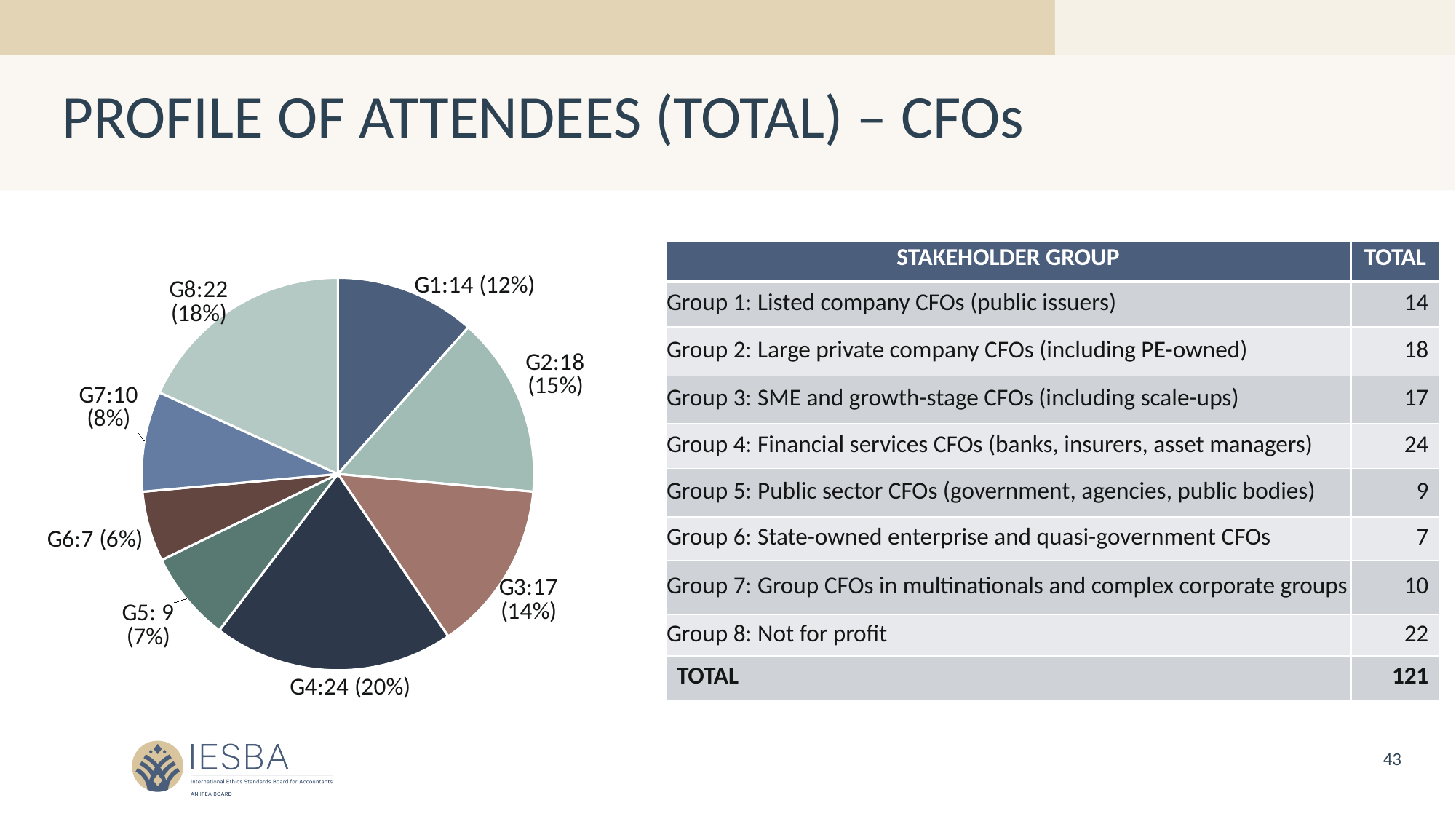

PROFILE OF ATTENDEES (TOTAL) – CFOs

### Chart

| Category | Total |
|---|---|
| Group 1 | 14.0 |
| Group 2 | 18.0 |
| Group 3 | 17.0 |
| Group 4 | 24.0 |
| Group 5 | 9.0 |
| Group 6 | 7.0 |
| Group 7 | 10.0 |
| Group 8 | 22.0 |
| STAKEHOLDER GROUP | TOTAL |
| --- | --- |
| Group 1: Listed company CFOs (public issuers) | 14 |
| Group 2: Large private company CFOs (including PE-owned) | 18 |
| Group 3: SME and growth-stage CFOs (including scale-ups) | 17 |
| Group 4: Financial services CFOs (banks, insurers, asset managers) | 24 |
| Group 5: Public sector CFOs (government, agencies, public bodies) | 9 |
| Group 6: State-owned enterprise and quasi-government CFOs | 7 |
| Group 7: Group CFOs in multinationals and complex corporate groups | 10 |
| Group 8: Not for profit | 22 |
| TOTAL | 121 |
43